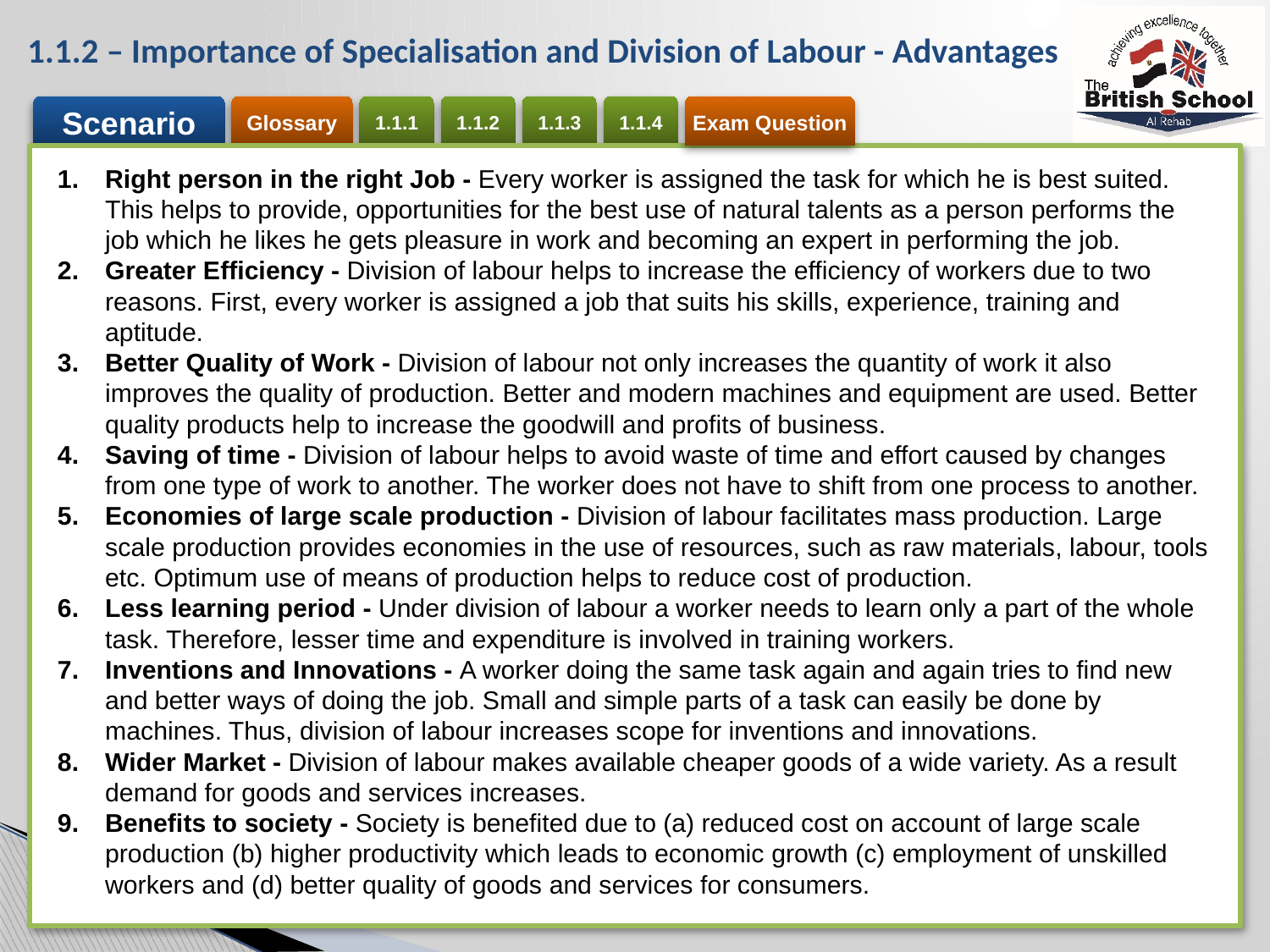

# 1.1.2 – Importance of Specialisation and Division of Labour - Advantages
Right person in the right Job - Every worker is assigned the task for which he is best suited. This helps to provide, opportunities for the best use of natural talents as a person performs the job which he likes he gets pleasure in work and becoming an expert in performing the job.
Greater Efficiency - Division of labour helps to increase the efficiency of workers due to two reasons. First, every worker is assigned a job that suits his skills, experience, training and aptitude.
Better Quality of Work - Division of labour not only increases the quantity of work it also improves the quality of production. Better and modern machines and equipment are used. Better quality products help to increase the goodwill and profits of business.
Saving of time - Division of labour helps to avoid waste of time and effort caused by changes from one type of work to another. The worker does not have to shift from one process to another.
Economies of large scale production - Division of labour facilitates mass production. Large scale production provides economies in the use of resources, such as raw materials, labour, tools etc. Optimum use of means of production helps to reduce cost of production.
Less learning period - Under division of labour a worker needs to learn only a part of the whole task. Therefore, lesser time and expenditure is involved in training workers.
Inventions and Innovations - A worker doing the same task again and again tries to find new and better ways of doing the job. Small and simple parts of a task can easily be done by machines. Thus, division of labour increases scope for inventions and innovations.
Wider Market - Division of labour makes available cheaper goods of a wide variety. As a result demand for goods and services increases.
Benefits to society - Society is benefited due to (a) reduced cost on account of large scale production (b) higher productivity which leads to economic growth (c) employment of unskilled workers and (d) better quality of goods and services for consumers.